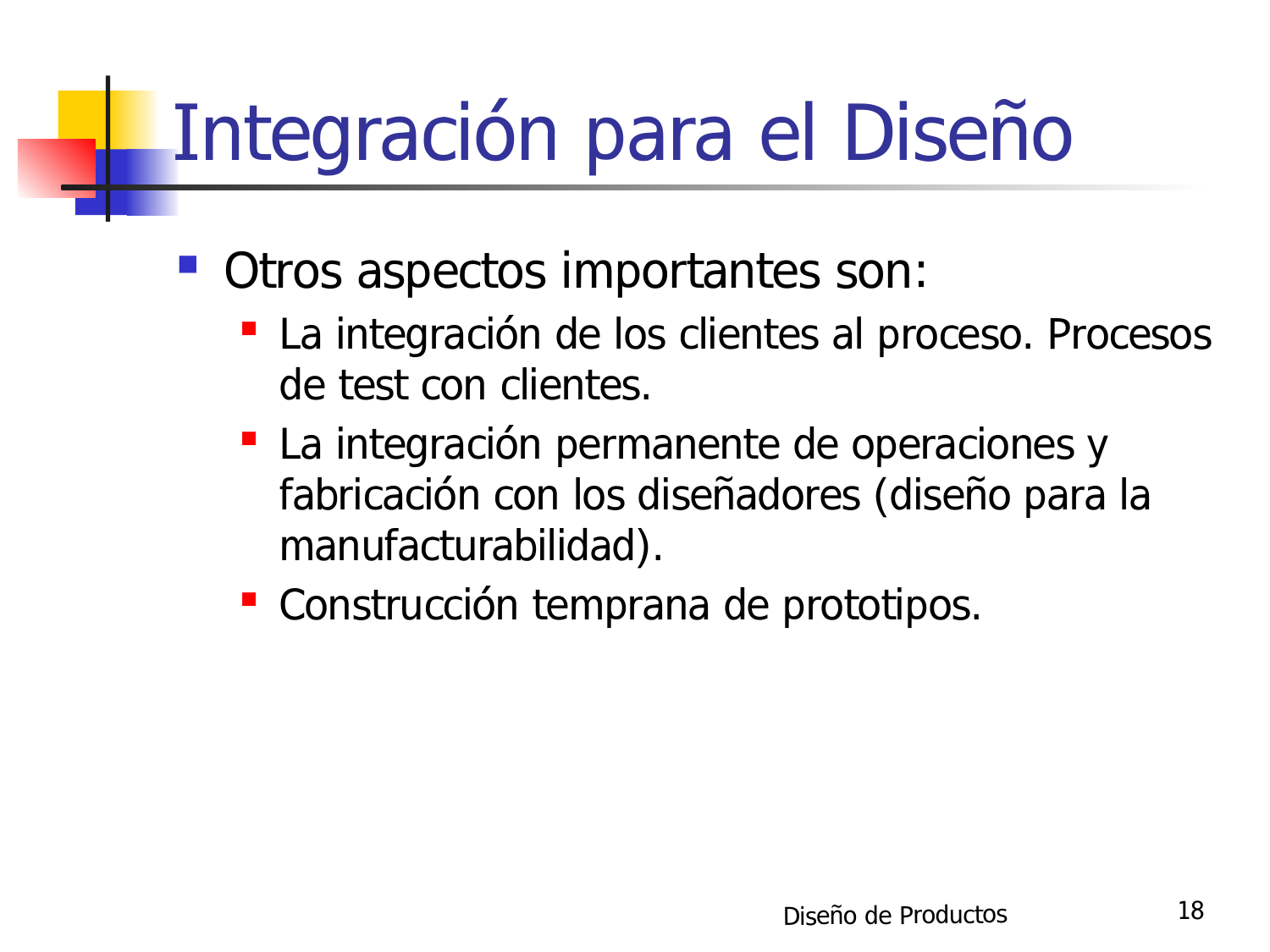

# Integración para el Diseño
Otros aspectos importantes son:
La integración de los clientes al proceso. Procesos de test con clientes.
La integración permanente de operaciones y fabricación con los diseñadores (diseño para la manufacturabilidad).
Construcción temprana de prototipos.
18
Diseño de Productos